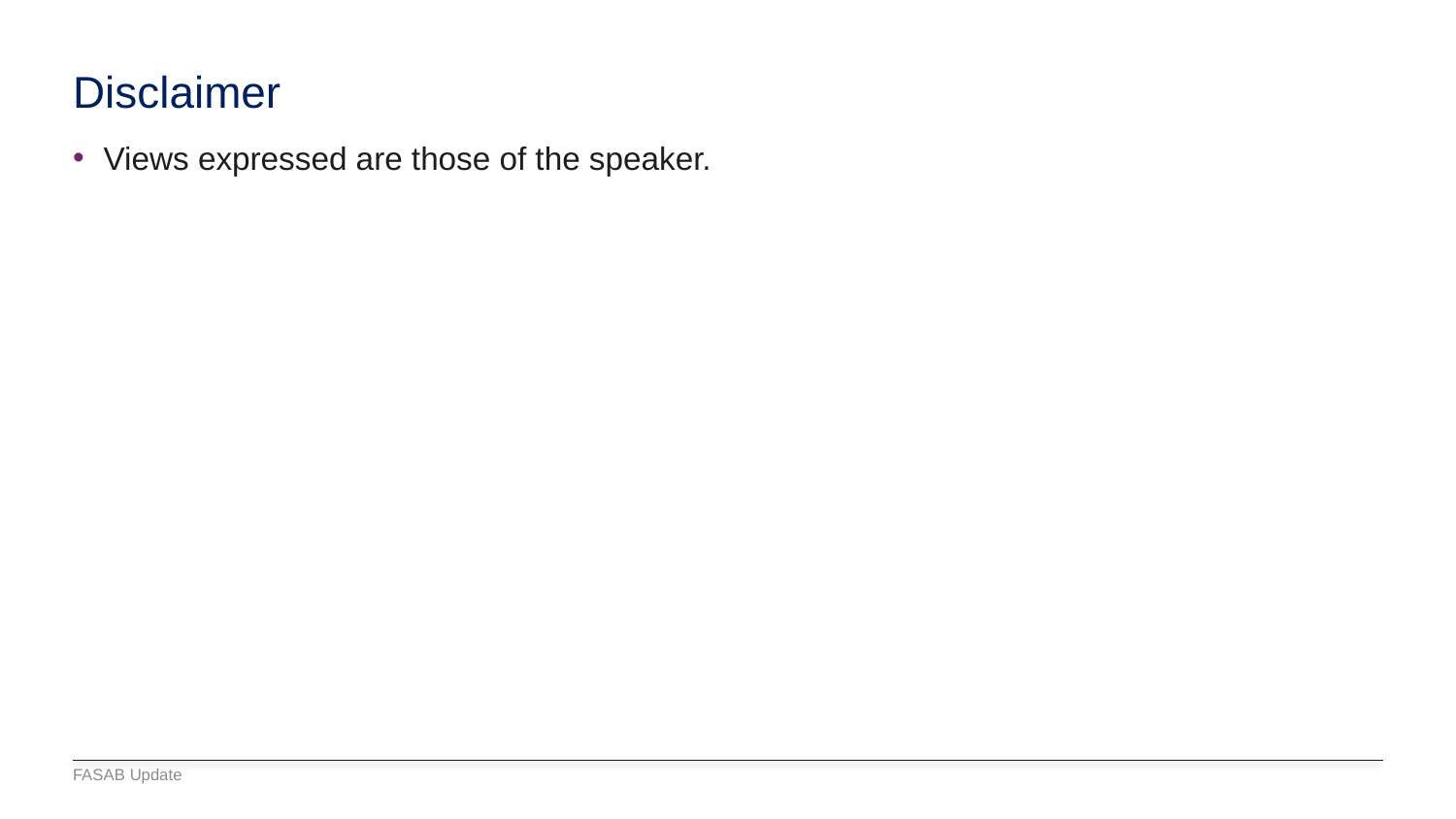

# Disclaimer
Views expressed are those of the speaker.
FASAB Update